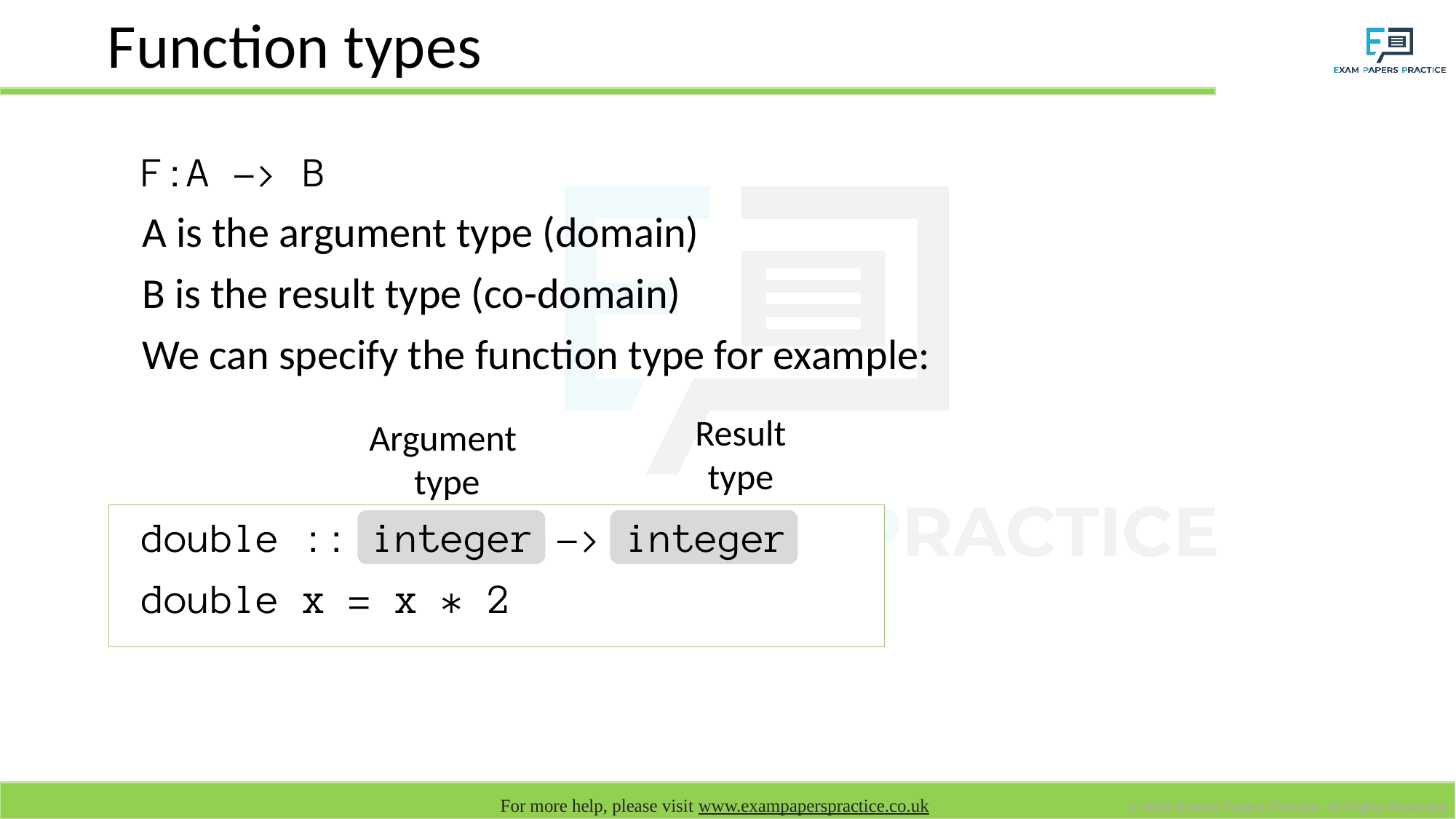

# Function types
F:A -> B
A is the argument type (domain)
B is the result type (co-domain)
We can specify the function type for example:

double :: integer -> integer
double x = x * 2

Result
type
Argument
type